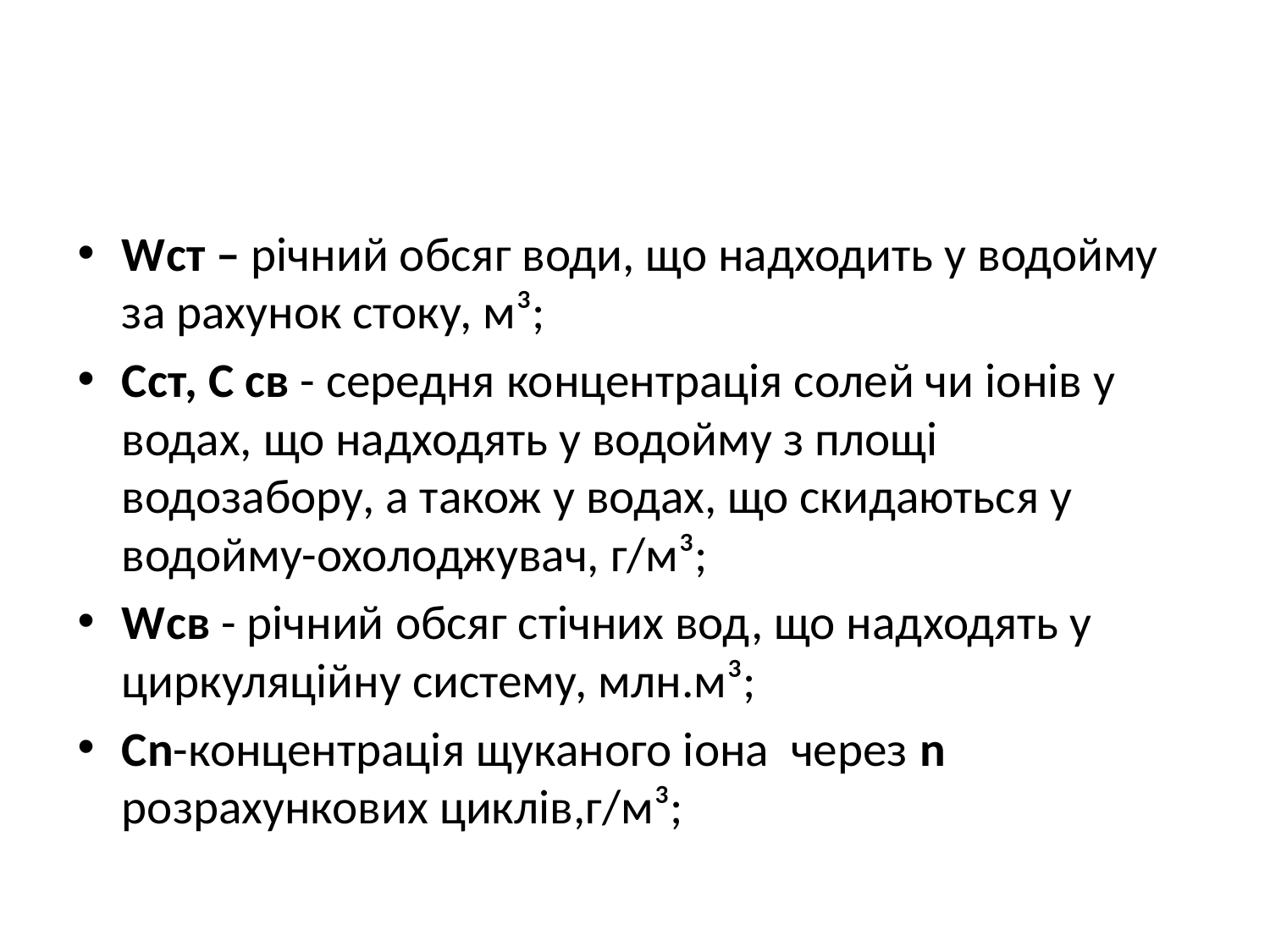

#
Wст – річний обсяг води, що надходить у водойму за рахунок стоку, м³;
Сст, С св - середня концентрація солей чи іонів у водах, що надходять у водойму з площі водозабору, а також у водах, що скидаються у водойму-охолоджувач, г/м³;
Wсв - річний обсяг стічних вод, що надходять у циркуляційну систему, млн.м³;
Сn-концентрація щуканого іона  через n розрахункових циклів,г/м³;